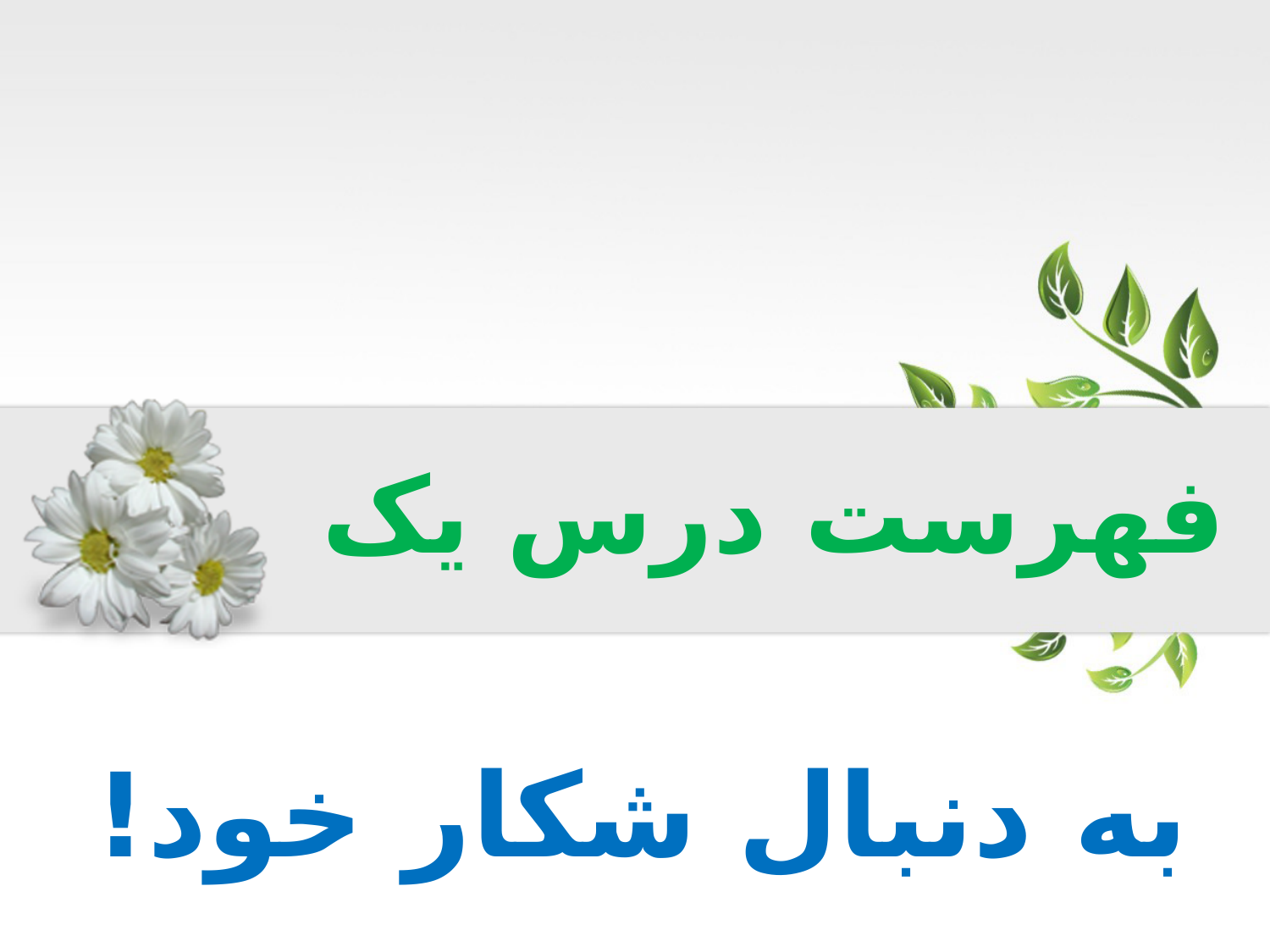

# فهرست درس یک
به دنبال شکار خود!